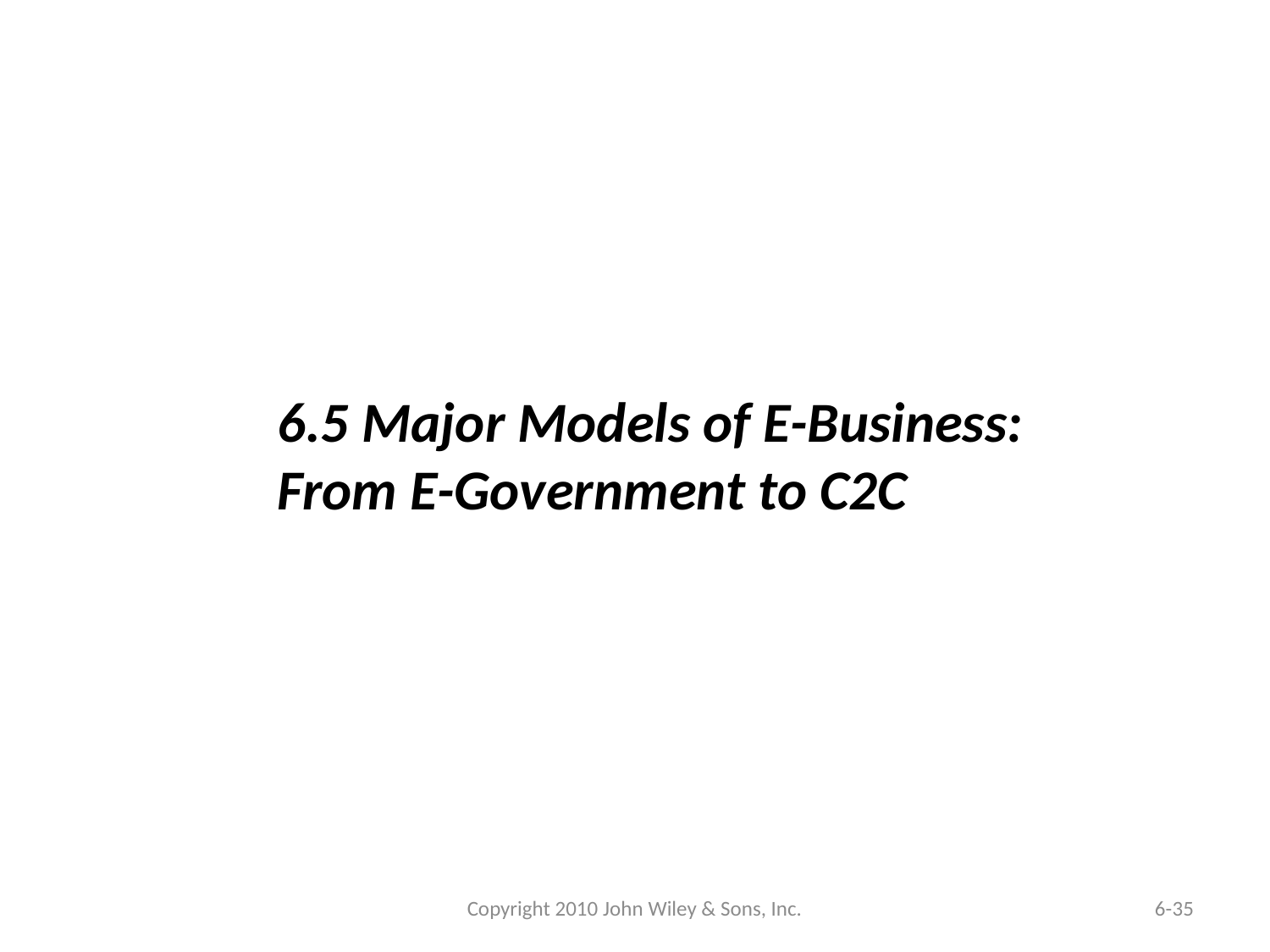

6.5 Major Models of E-Business:  From E-Government to C2C
Copyright 2010 John Wiley & Sons, Inc.
6-35